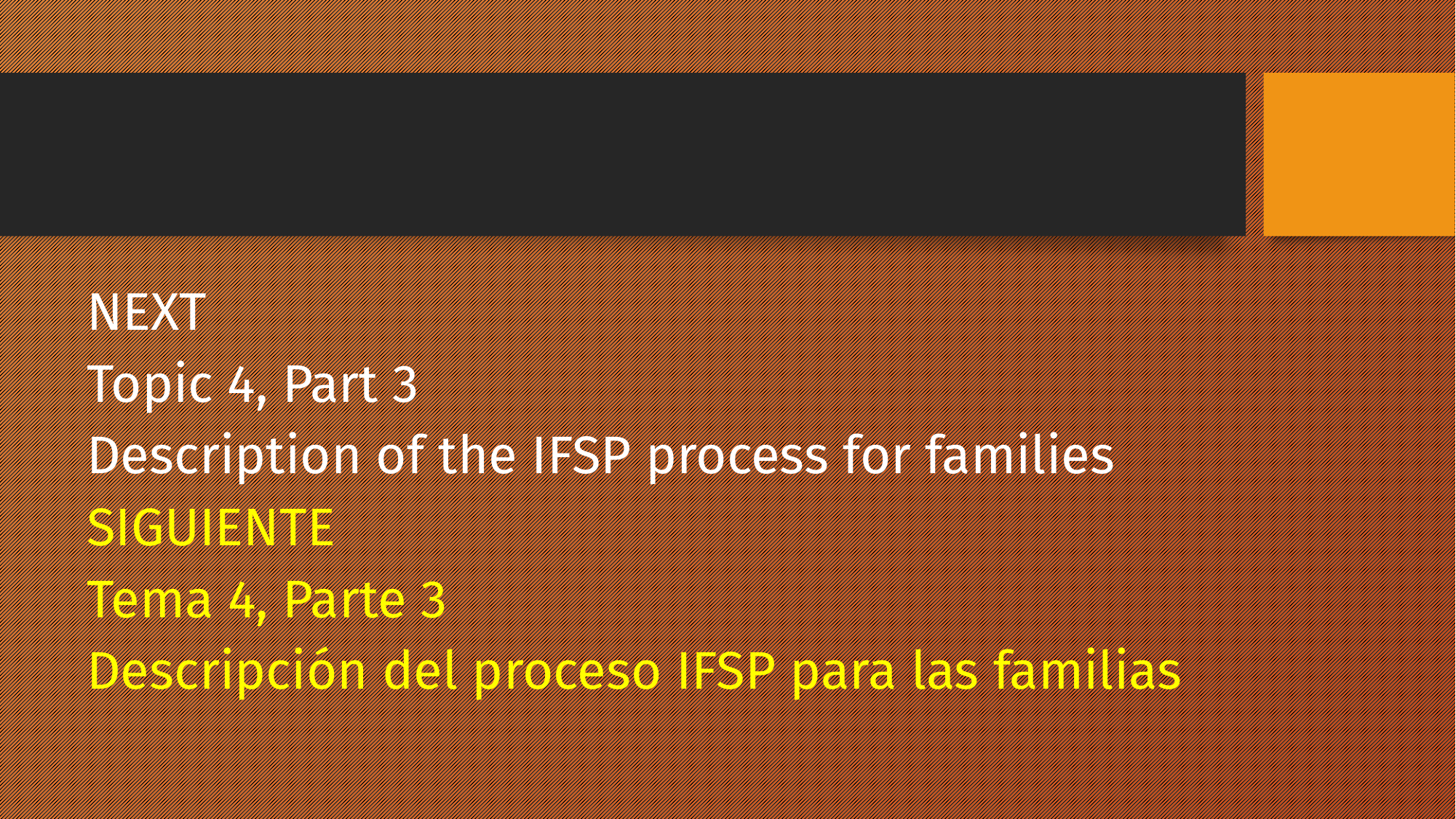

#
NEXT
Topic 4, Part 3
Description of the IFSP process for families
SIGUIENTE
Tema 4, Parte 3
Descripción del proceso IFSP para las familias